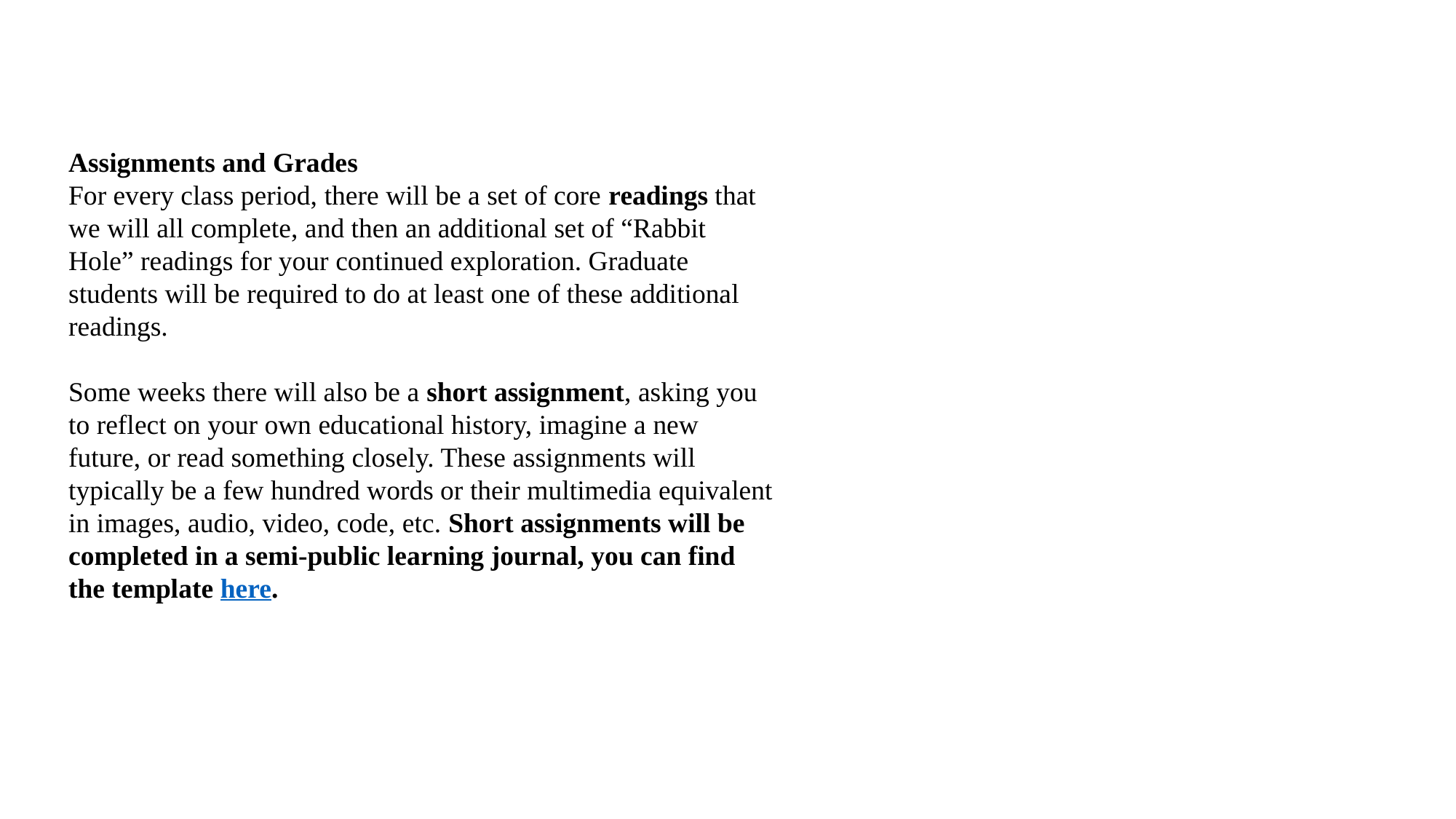

Assignments and Grades
For every class period, there will be a set of core readings that we will all complete, and then an additional set of “Rabbit Hole” readings for your continued exploration. Graduate students will be required to do at least one of these additional readings.
Some weeks there will also be a short assignment, asking you to reflect on your own educational history, imagine a new future, or read something closely. These assignments will typically be a few hundred words or their multimedia equivalent in images, audio, video, code, etc. Short assignments will be completed in a semi-public learning journal, you can find the template here.